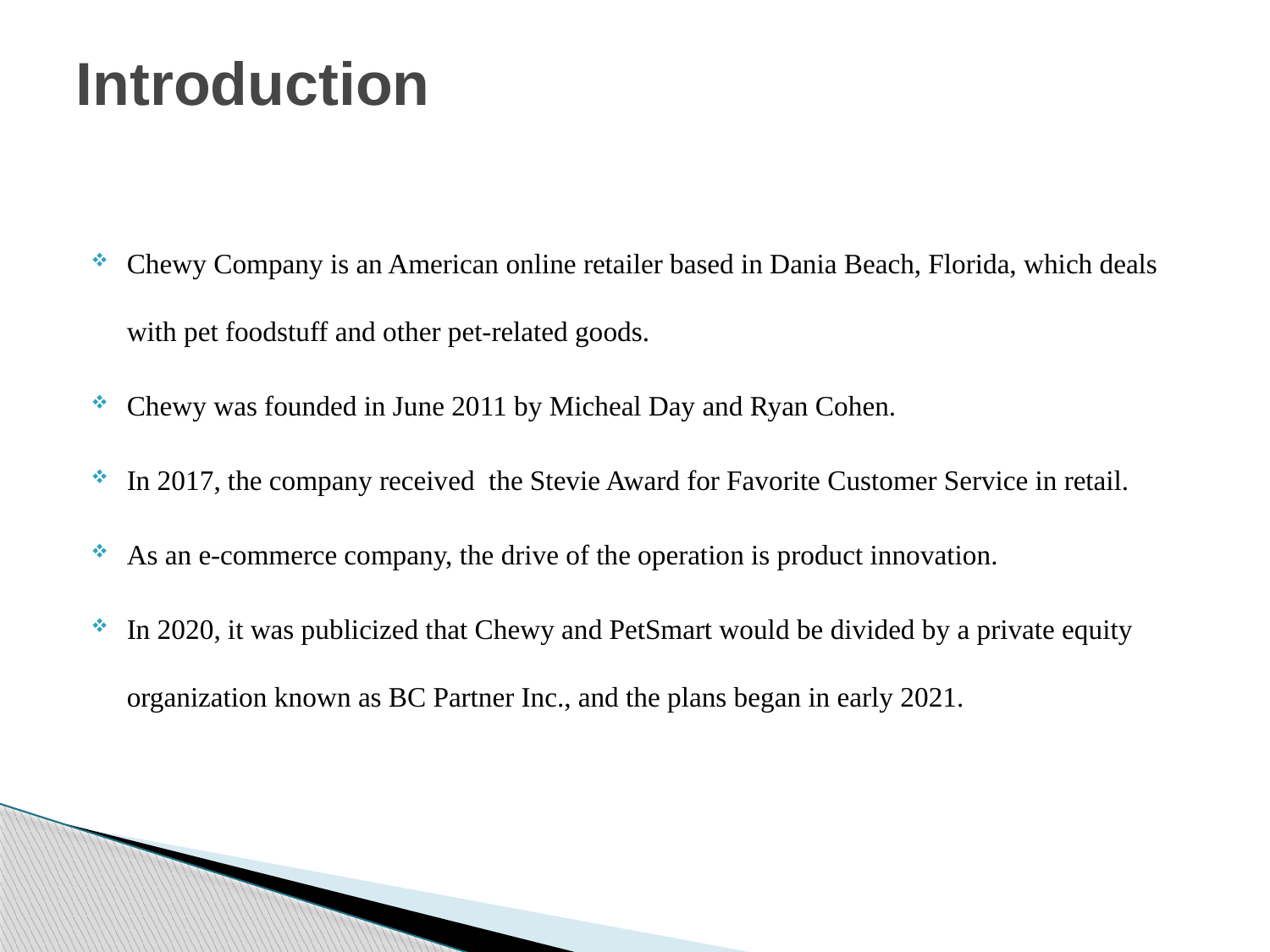

# Introduction
Chewy Company is an American online retailer based in Dania Beach, Florida, which deals with pet foodstuff and other pet-related goods.
Chewy was founded in June 2011 by Micheal Day and Ryan Cohen.
In 2017, the company received  the Stevie Award for Favorite Customer Service in retail.
As an e-commerce company, the drive of the operation is product innovation.
In 2020, it was publicized that Chewy and PetSmart would be divided by a private equity organization known as BC Partner Inc., and the plans began in early 2021.